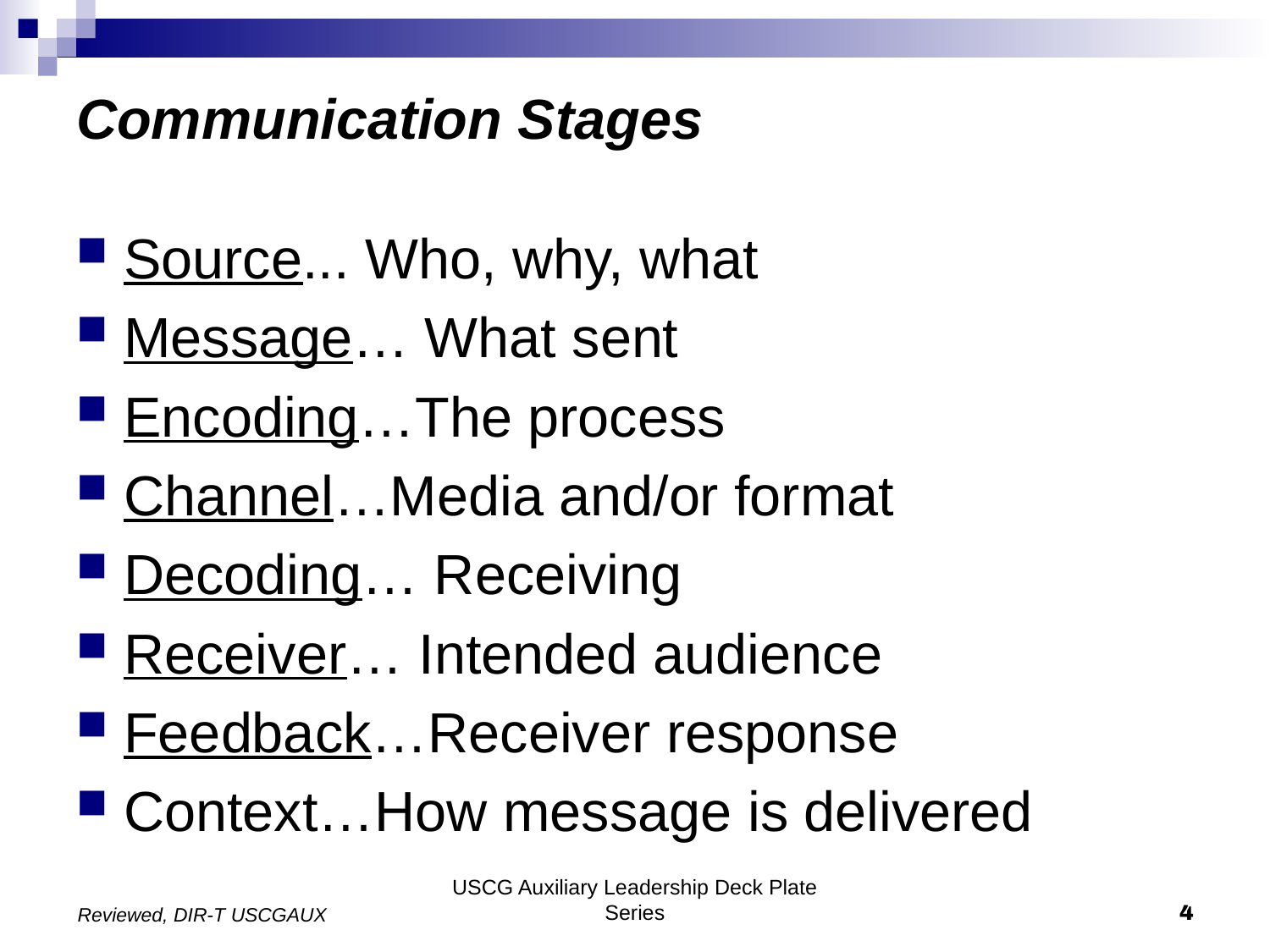

# Communication Stages
Source... Who, why, what
Message… What sent
Encoding…The process
Channel…Media and/or format
Decoding… Receiving
Receiver… Intended audience
Feedback…Receiver response
Context…How message is delivered
USCG Auxiliary Leadership Deck Plate Series
4
Reviewed, DIR-T USCGAUX